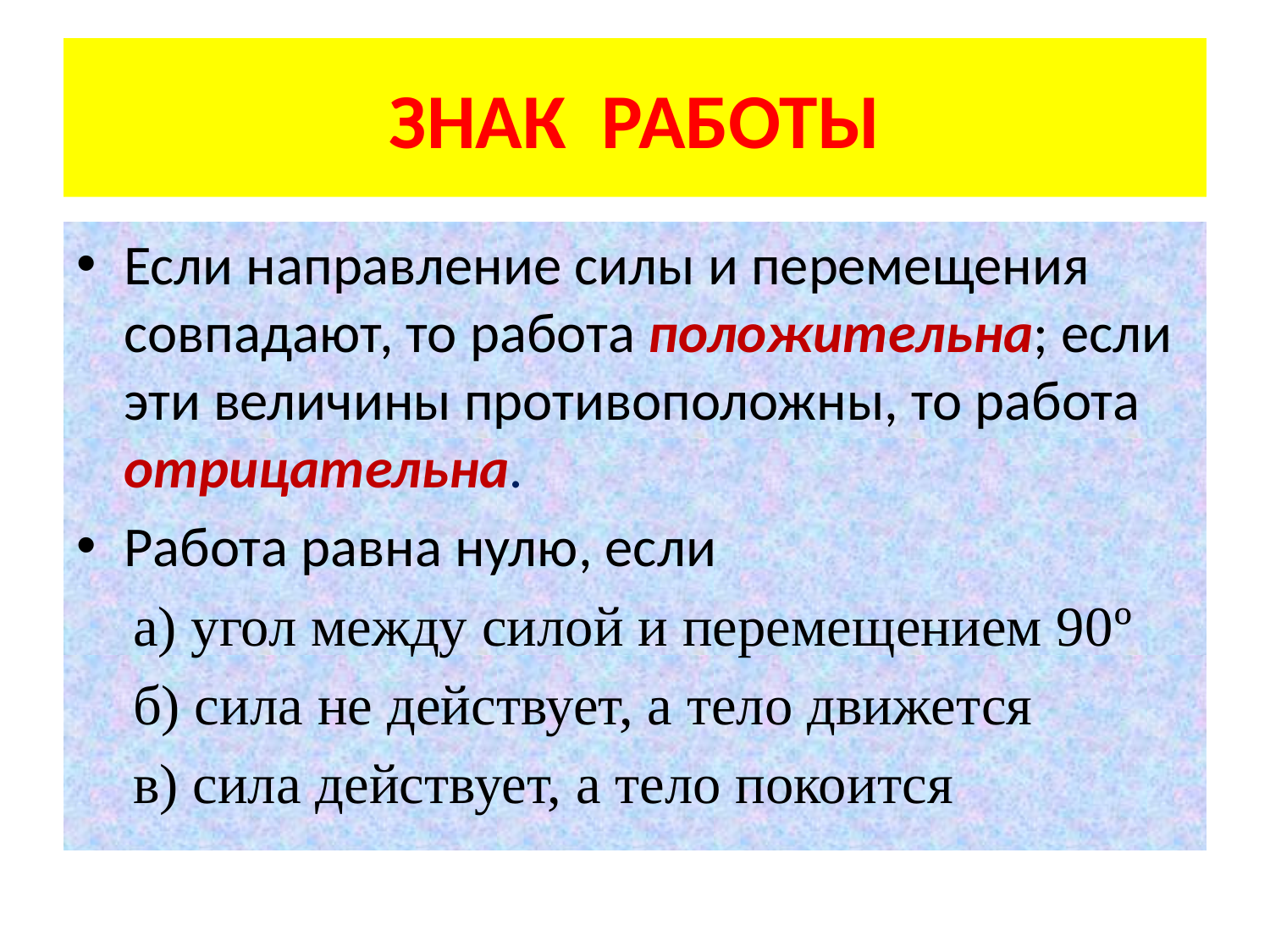

# ЗНАК  РАБОТЫ
Если направление силы и перемещения совпадают, то работа положительна; если эти величины противоположны, то работа отрицательна.
Работа равна нулю, если
    а) угол между силой и перемещением 90º
    б) сила не действует, а тело движется
    в) сила действует, а тело покоится